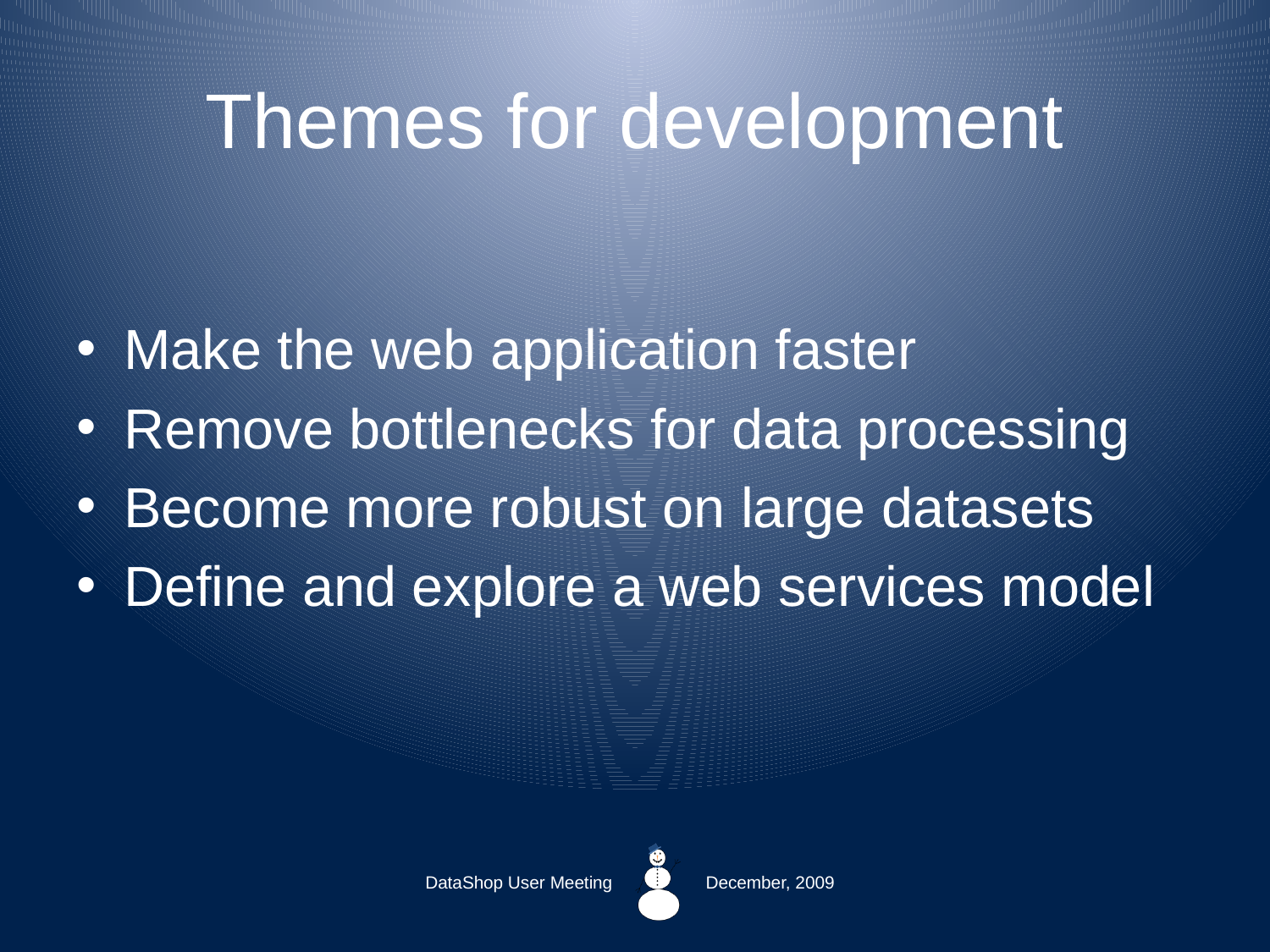

# Themes for development
Make the web application faster
Remove bottlenecks for data processing
Become more robust on large datasets
Define and explore a web services model